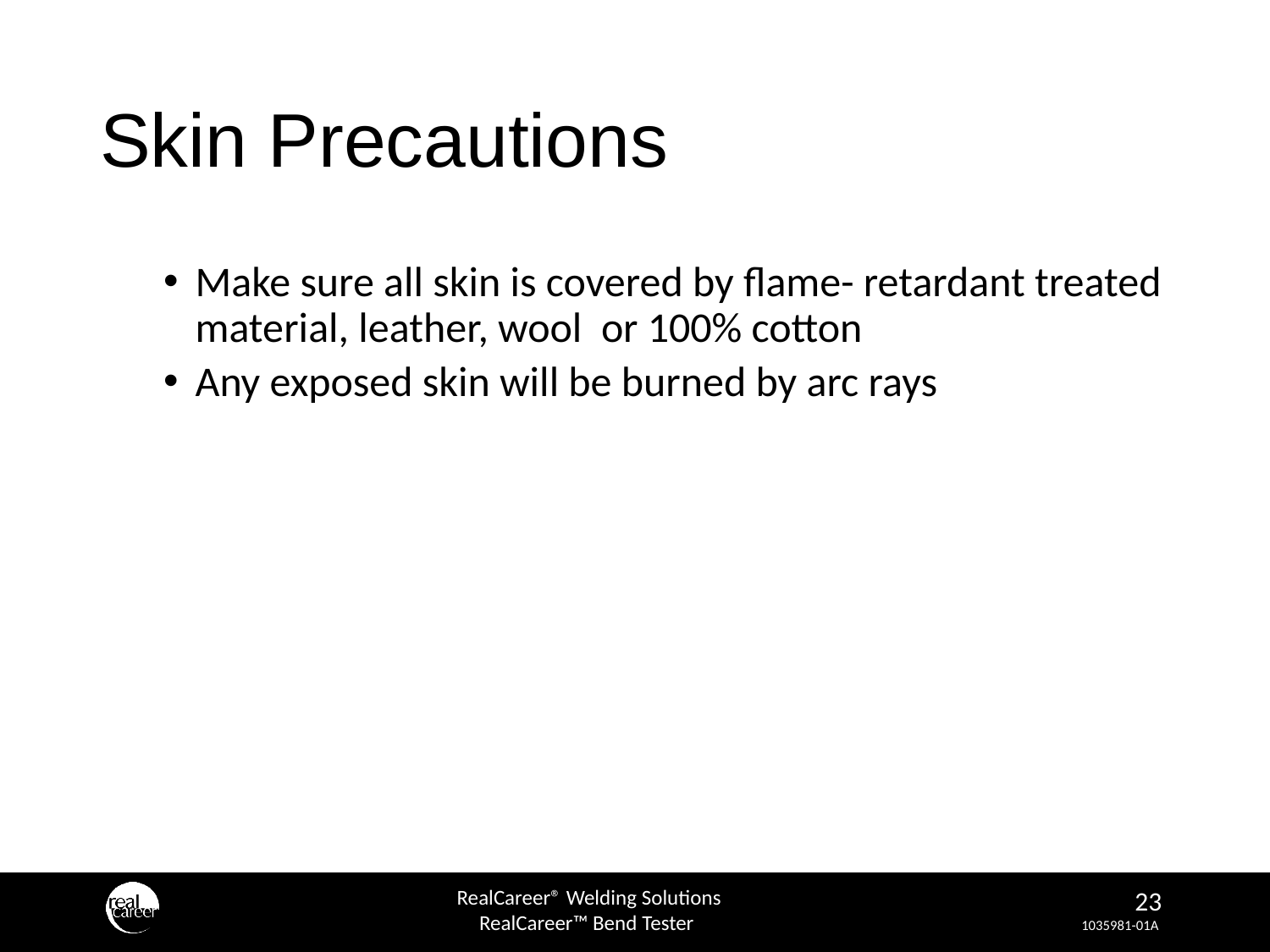

# Skin Precautions
Make sure all skin is covered by flame- retardant treated material, leather, wool  or 100% cotton
Any exposed skin will be burned by arc rays
23